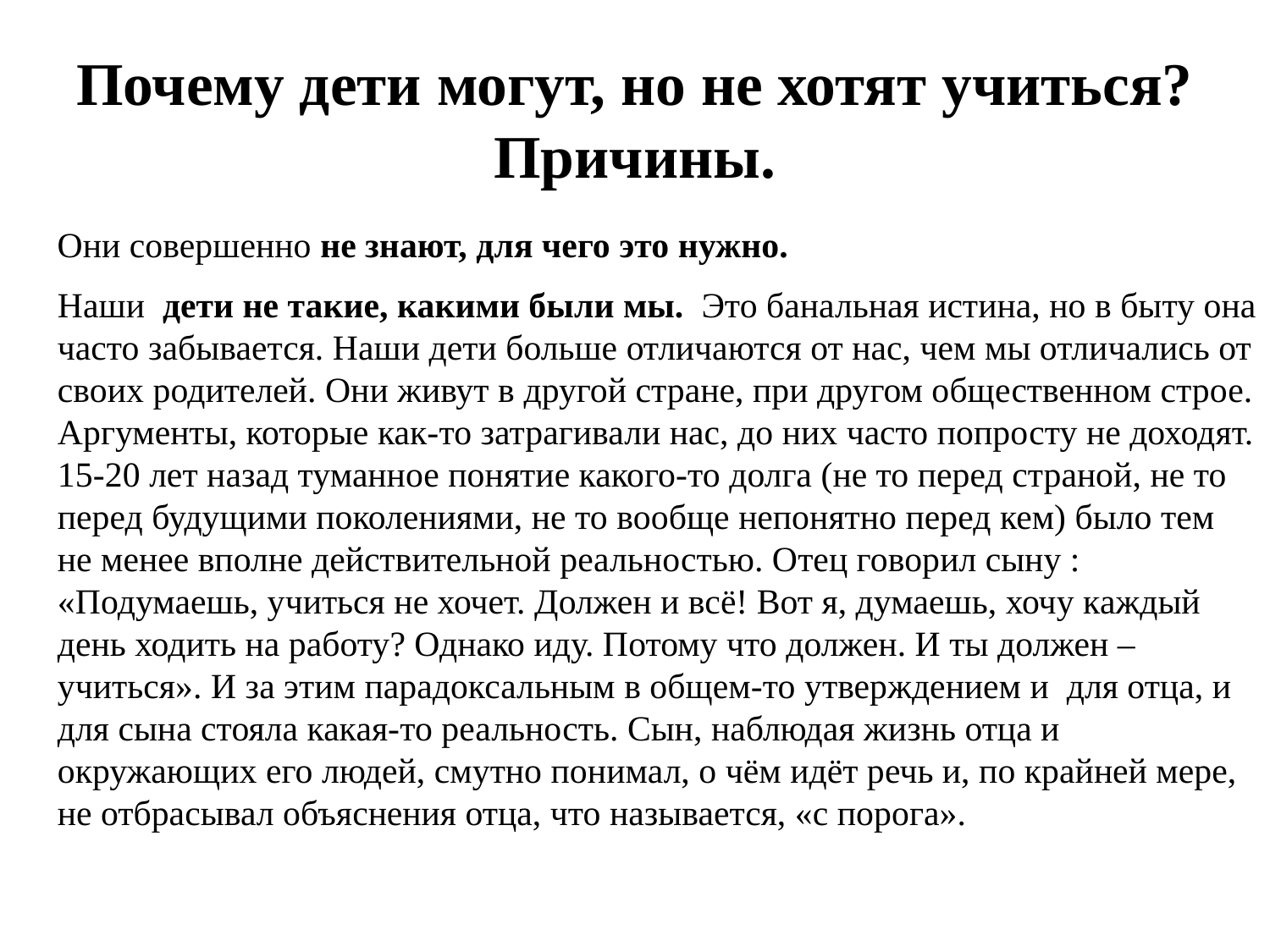

# Почему дети могут, но не хотят учиться? Причины.
Они совершенно не знают, для чего это нужно.
Наши  дети не такие, какими были мы.  Это банальная истина, но в быту она часто забывается. Наши дети больше отличаются от нас, чем мы отличались от своих родителей. Они живут в другой стране, при другом общественном строе. Аргументы, которые как-то затрагивали нас, до них часто попросту не доходят. 15-20 лет назад туманное понятие какого-то долга (не то перед страной, не то перед будущими поколениями, не то вообще непонятно перед кем) было тем не менее вполне действительной реальностью. Отец говорил сыну : «Подумаешь, учиться не хочет. Должен и всё! Вот я, думаешь, хочу каждый день ходить на работу? Однако иду. Потому что должен. И ты должен – учиться». И за этим парадоксальным в общем-то утверждением и  для отца, и для сына стояла какая-то реальность. Сын, наблюдая жизнь отца и окружающих его людей, смутно понимал, о чём идёт речь и, по крайней мере, не отбрасывал объяснения отца, что называется, «с порога».